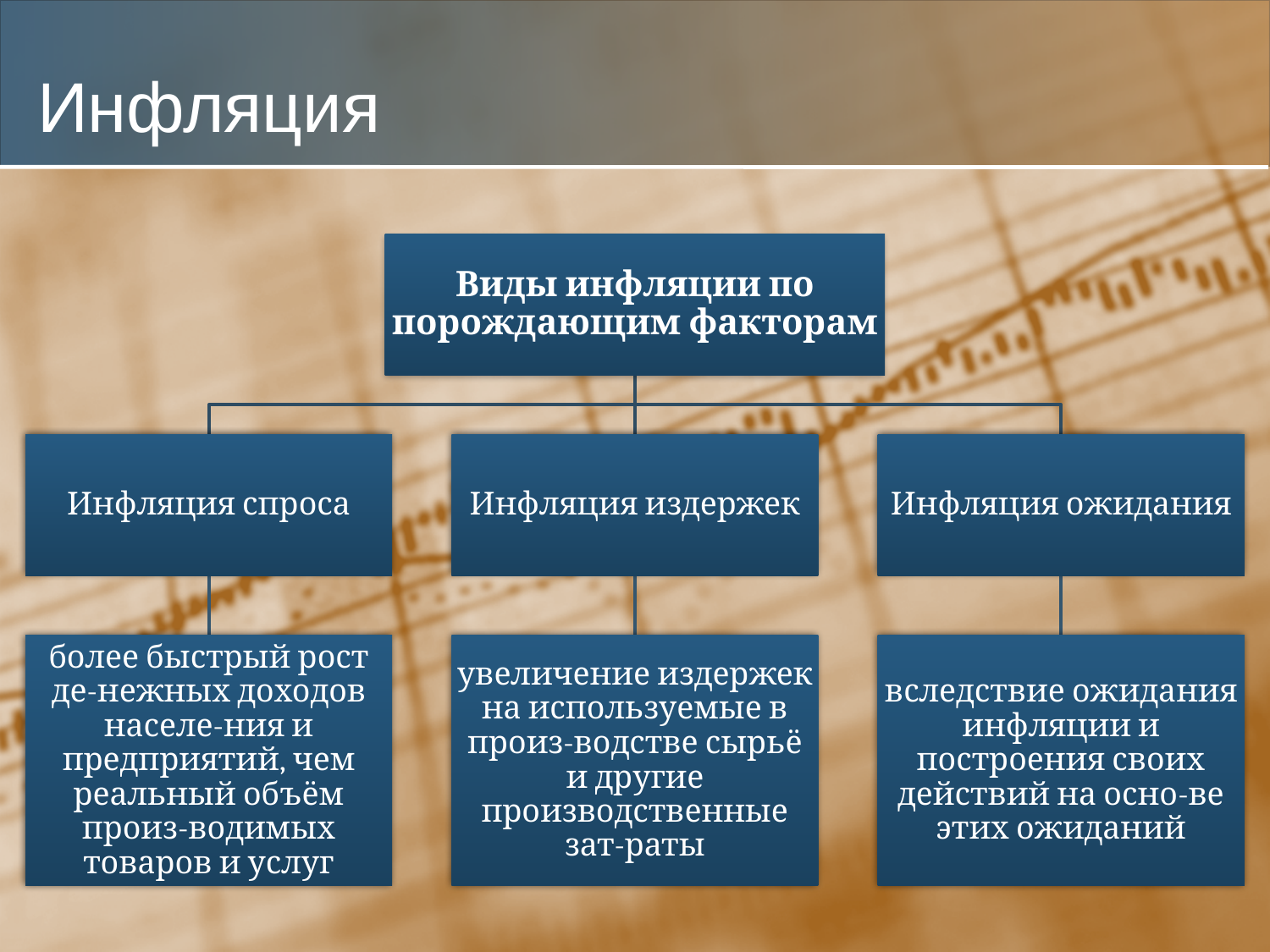

# Инфляция
Виды инфляции по порождающим факторам
Инфляция спроса
более быстрый рост де-нежных доходов населе-ния и предприятий, чем реальный объём произ-водимых товаров и услуг
Инфляция издержек
увеличение издержек на используемые в произ-водстве сырьё и другие производственные зат-раты
Инфляция ожидания
вследствие ожидания инфляции и построения своих действий на осно-ве этих ожиданий